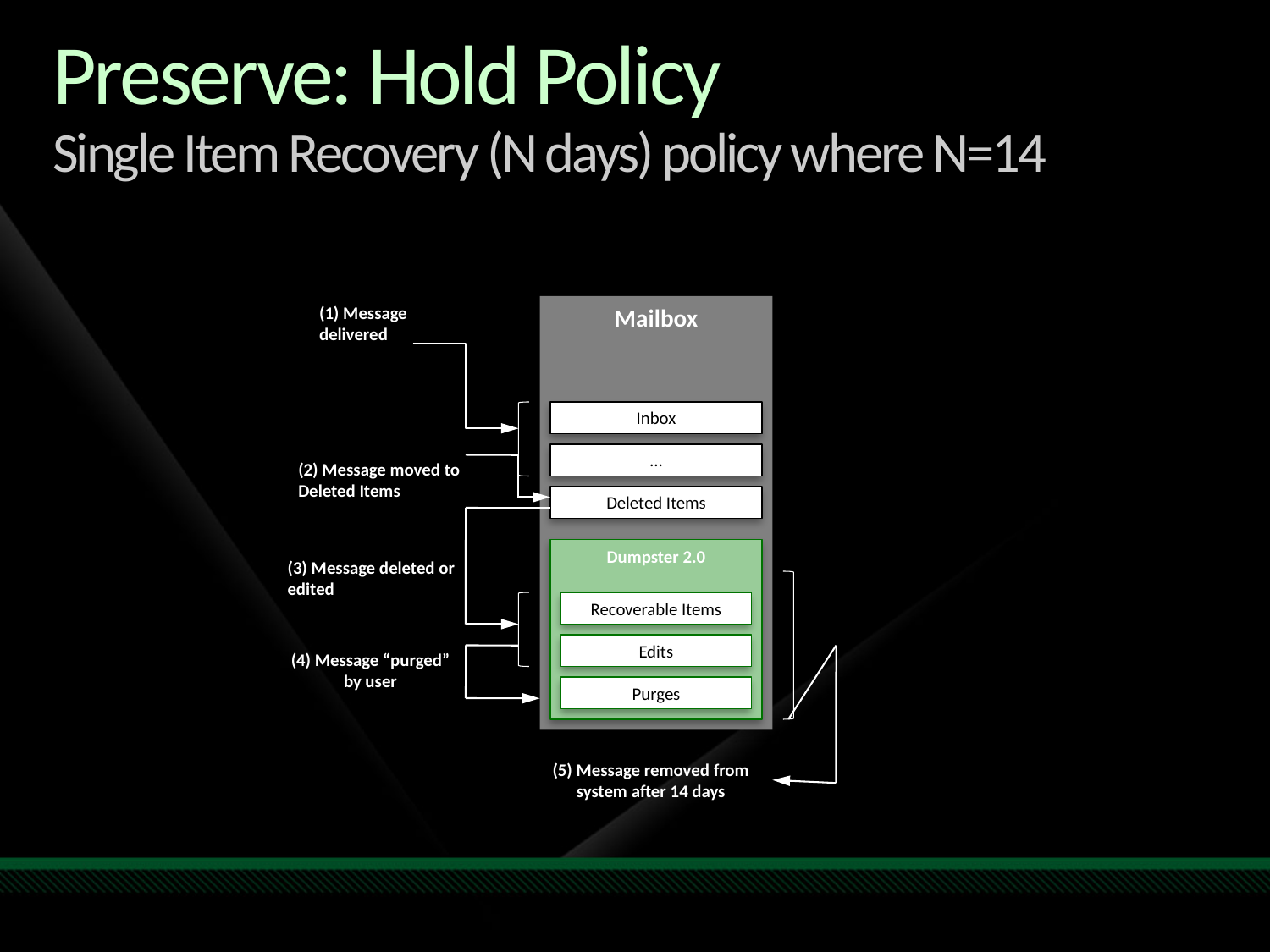

# Preserve: Hold Policy Single Item Recovery (N days) policy where N=14
(1) Message delivered
Mailbox
 1-2 yrs of E-mail
 Size 2-10GB
 Online and Offline

Inbox
…
(2) Message moved to Deleted Items
Deleted Items
Dumpster 2.0
(3) Message deleted or edited

Recoverable Items
Edits
(4) Message “purged” by user
Purges
(5) Message removed from system after 14 days